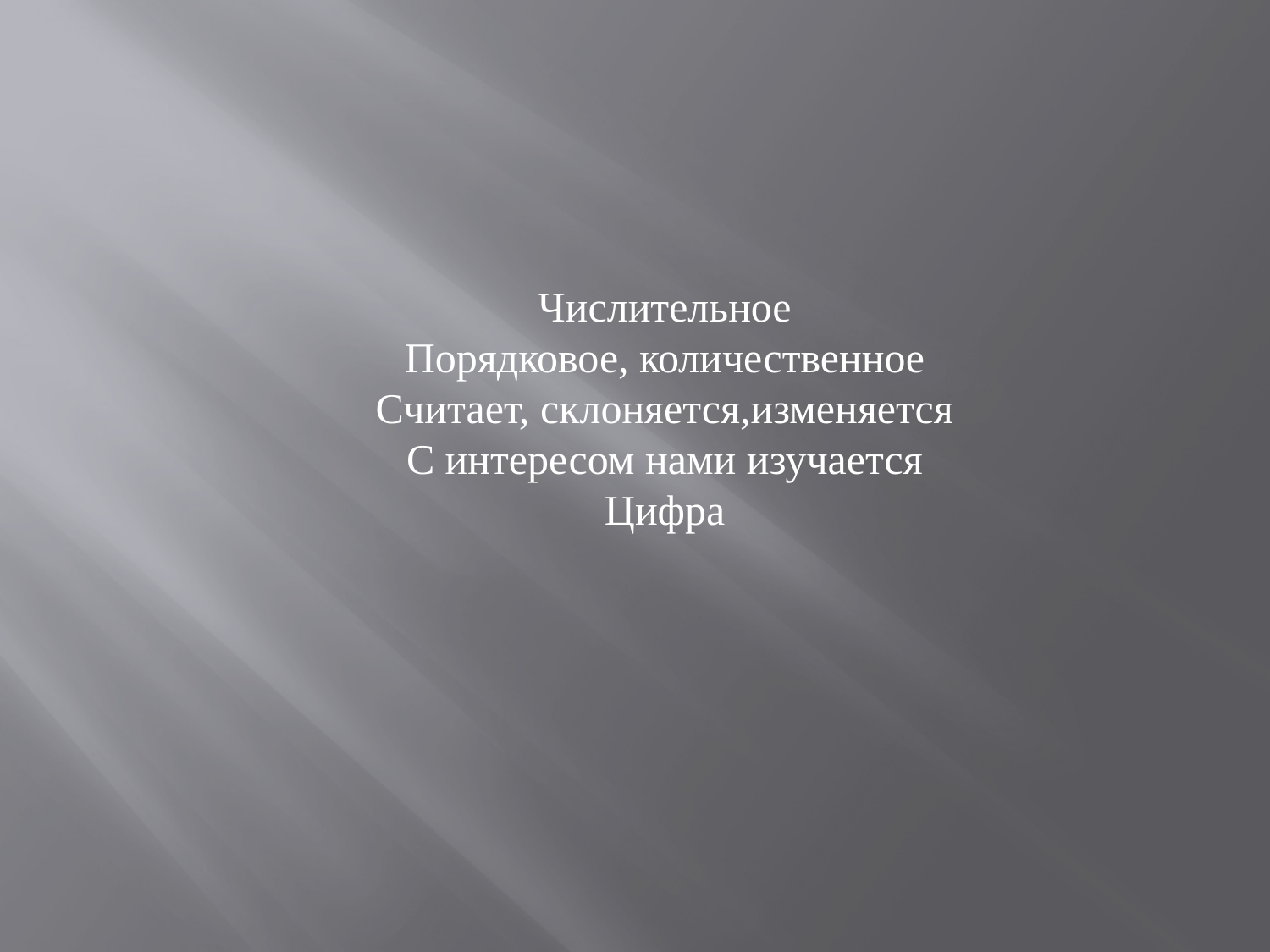

Числительное
Порядковое, количественное
Считает, склоняется,изменяется
С интересом нами изучается
Цифра